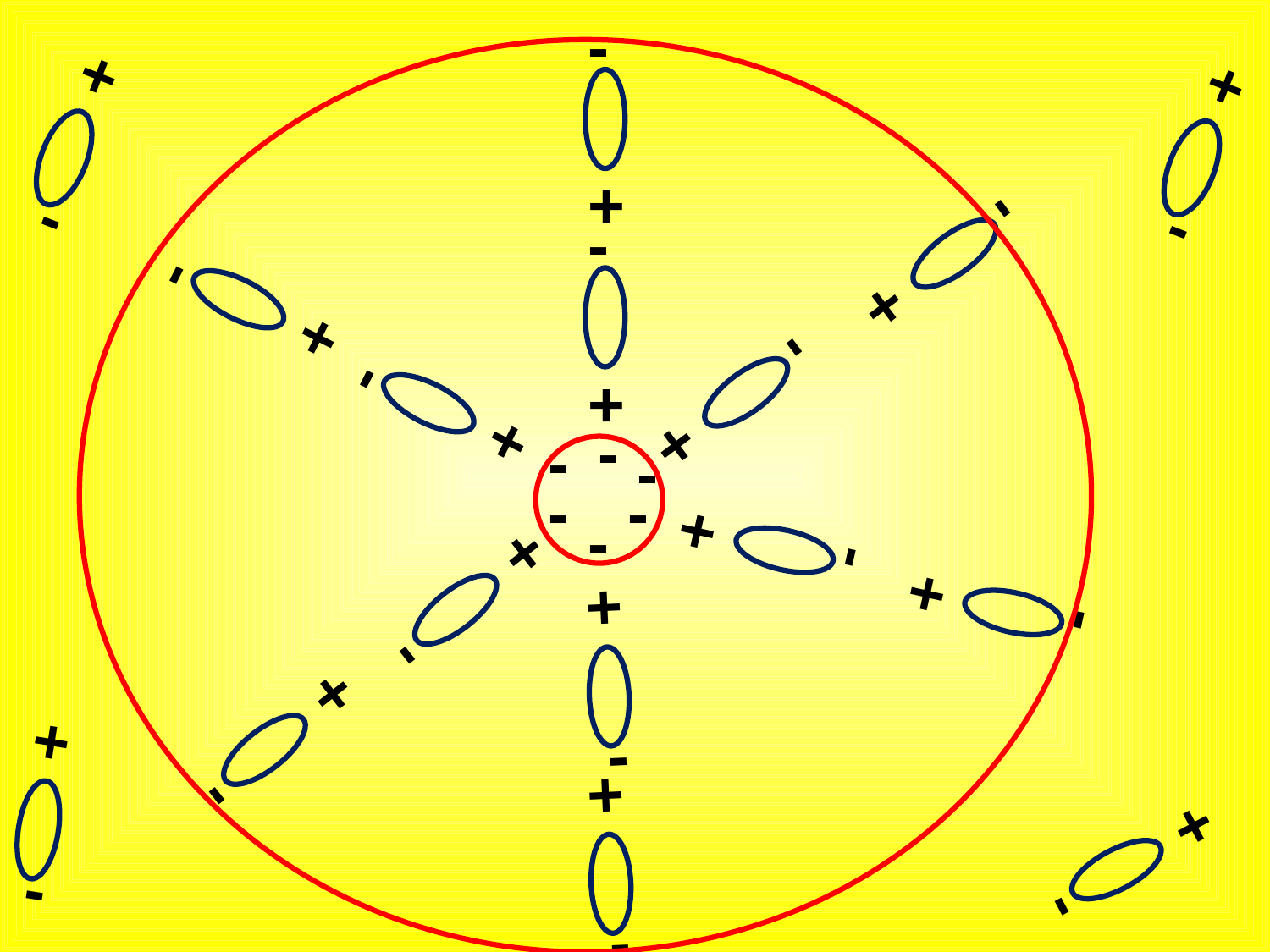

-

+
-

+

-

+
-

+
-

+
-

+
-

+
-

+
-
-
-

-
-
-
-

+
-

+
-

+
-

+
-

+
-

+
-

+
-

+